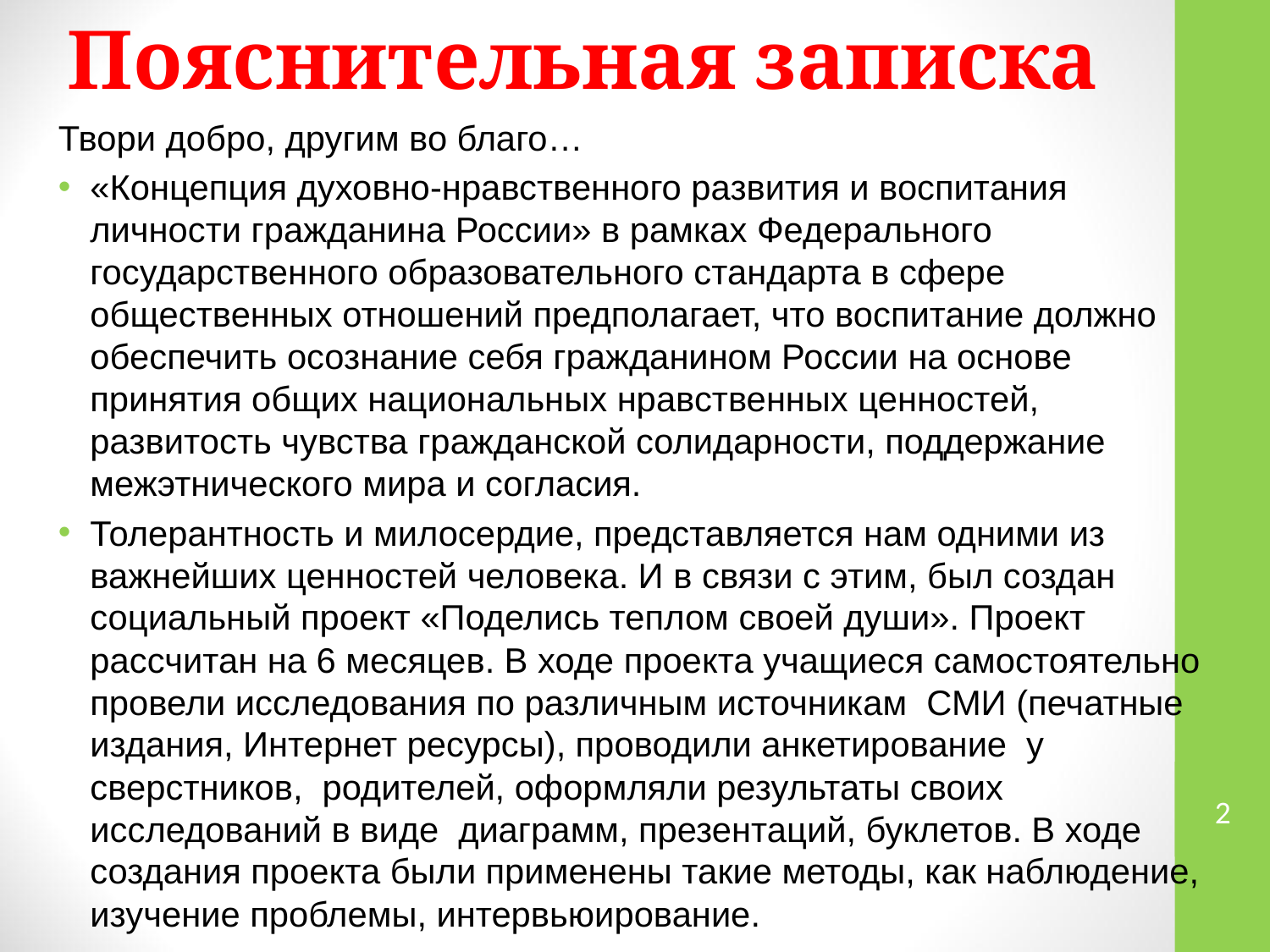

# Пояснительная записка
Твори добро, другим во благо…
«Концепция духовно-нравственного развития и воспитания личности гражданина России» в рамках Федерального государственного образовательного стандарта в сфере общественных отношений предполагает, что воспитание должно обеспечить осознание себя гражданином России на основе принятия общих национальных нравственных ценностей, развитость чувства гражданской солидарности, поддержание межэтнического мира и согласия.
Толерантность и милосердие, представляется нам одними из важнейших ценностей человека. И в связи с этим, был создан социальный проект «Поделись теплом своей души». Проект рассчитан на 6 месяцев. В ходе проекта учащиеся самостоятельно провели исследования по различным источникам  СМИ (печатные издания, Интернет ресурсы), проводили анкетирование  у сверстников,  родителей, оформляли результаты своих исследований в виде  диаграмм, презентаций, буклетов. В ходе создания проекта были применены такие методы, как наблюдение, изучение проблемы, интервьюирование.

2